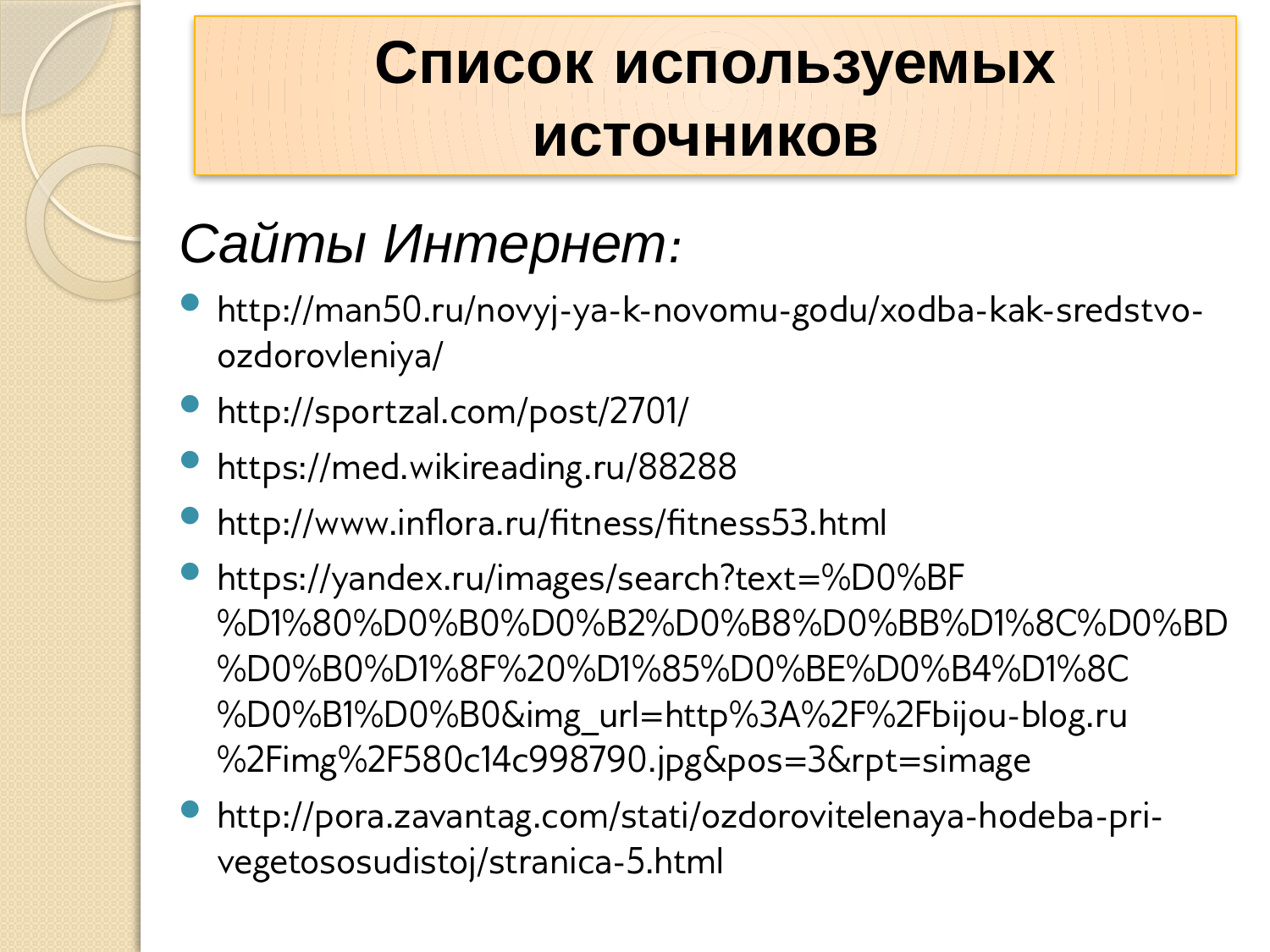

# Список используемых источников
Сайты Интернет:
http://man50.ru/novyj-ya-k-novomu-godu/xodba-kak-sredstvo-ozdorovleniya/
http://sportzal.com/post/2701/
https://med.wikireading.ru/88288
http://www.inflora.ru/fitness/fitness53.html
https://yandex.ru/images/search?text=%D0%BF%D1%80%D0%B0%D0%B2%D0%B8%D0%BB%D1%8C%D0%BD%D0%B0%D1%8F%20%D1%85%D0%BE%D0%B4%D1%8C%D0%B1%D0%B0&img_url=http%3A%2F%2Fbijou-blog.ru%2Fimg%2F580c14c998790.jpg&pos=3&rpt=simage
http://pora.zavantag.com/stati/ozdorovitelenaya-hodeba-pri-vegetososudistoj/stranica-5.html